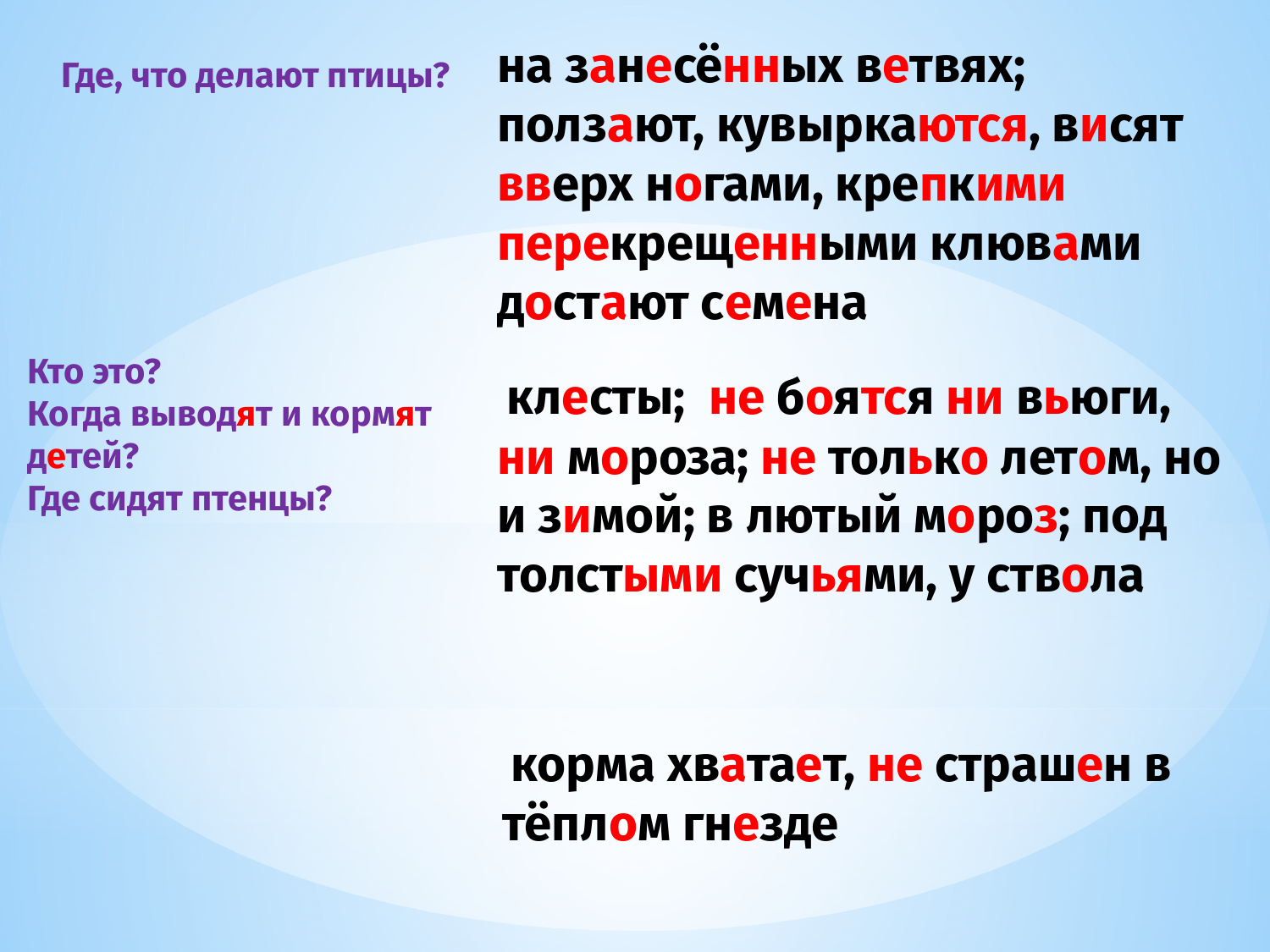

на занесённых ветвях;
ползают, кувыркаются, висят вверх ногами, крепкими перекрещенными клювами достают семена
Где, что делают птицы?
Кто это?
Когда выводят и кормят детей?
Где сидят птенцы?
 клесты;  не боятся ни вьюги, ни мороза; не только летом, но и зимой; в лютый мороз; под толстыми сучьями, у ствола
 корма хватает, не страшен в тёплом гнезде